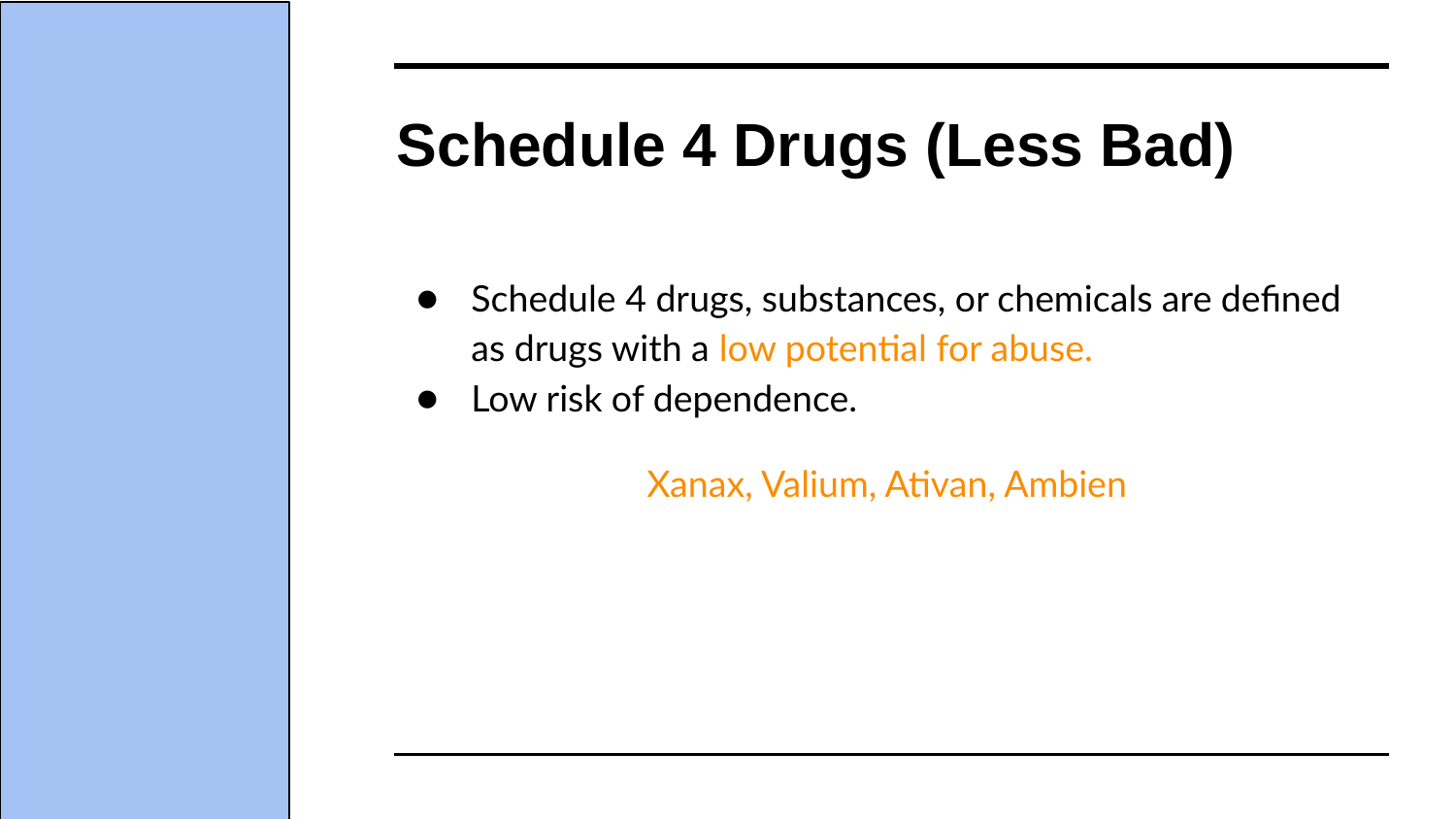

# Schedule 4 Drugs (Less Bad)
Schedule 4 drugs, substances, or chemicals are defined as drugs with a low potential for abuse.
Low risk of dependence.
Xanax, Valium, Ativan, Ambien